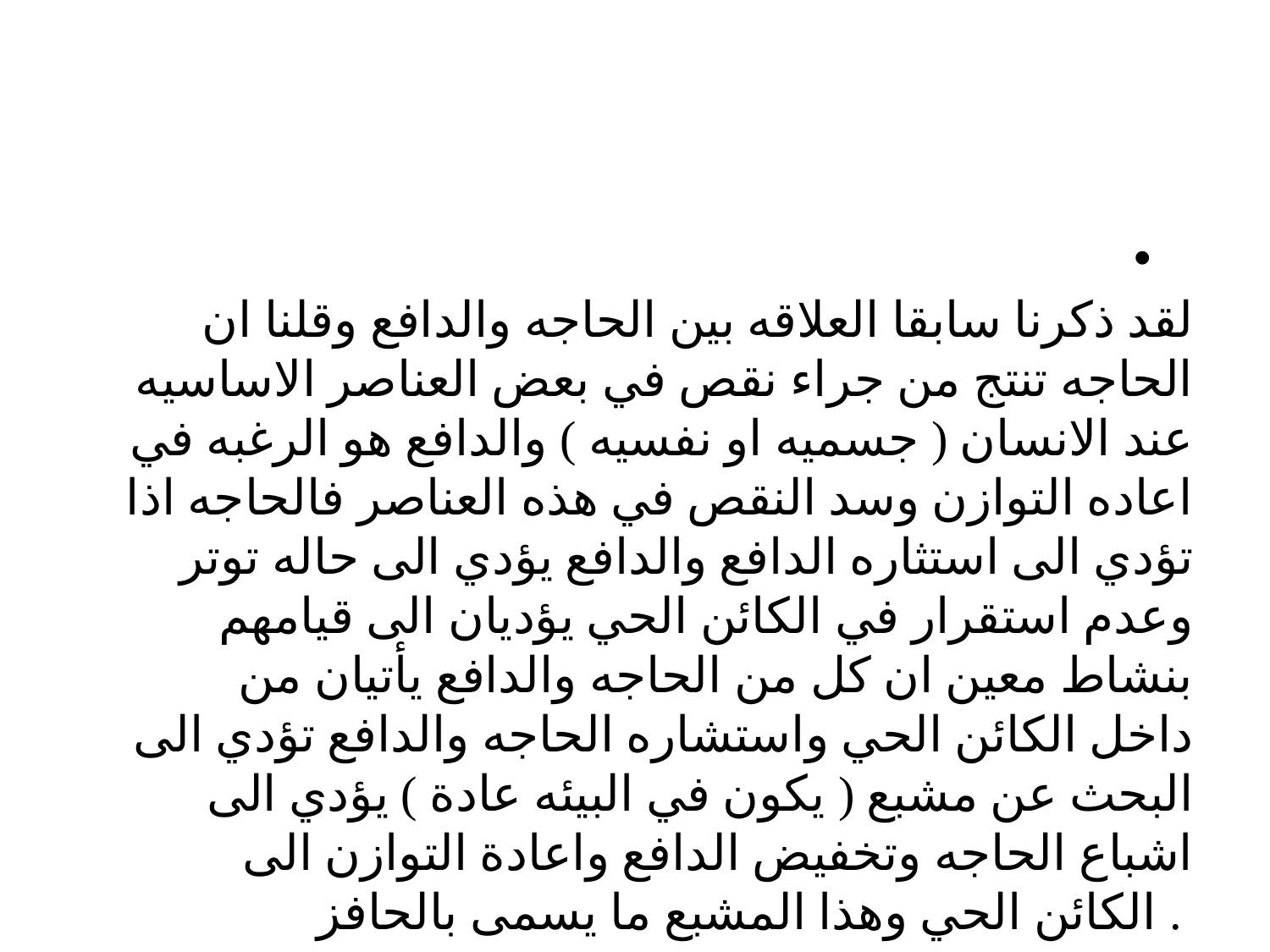

#
 
لقد ذكرنا سابقا العلاقه بين الحاجه والدافع وقلنا ان الحاجه تنتج من جراء نقص في بعض العناصر الاساسيه عند الانسان ( جسميه او نفسيه ) والدافع هو الرغبه في اعاده التوازن وسد النقص في هذه العناصر فالحاجه اذا تؤدي الى استثاره الدافع والدافع يؤدي الى حاله توتر وعدم استقرار في الكائن الحي يؤديان الى قيامهم بنشاط معين ان كل من الحاجه والدافع يأتيان من داخل الكائن الحي واستشاره الحاجه والدافع تؤدي الى البحث عن مشبع ( يكون في البيئه عادة ) يؤدي الى اشباع الحاجه وتخفيض الدافع واعادة التوازن الى الكائن الحي وهذا المشبع ما يسمى بالحافز .